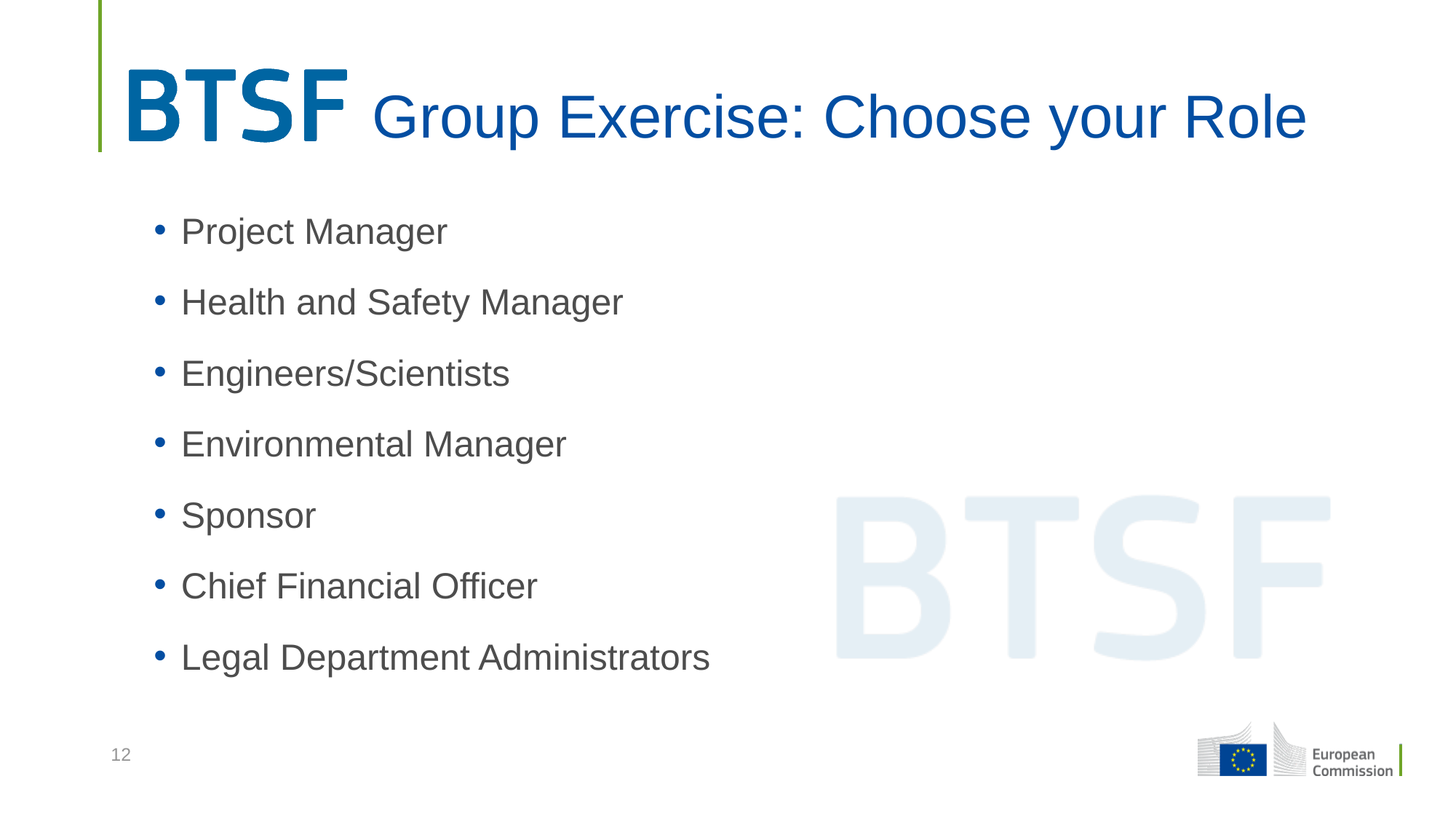

# Group Exercise: Choose your Role
Project Manager
Health and Safety Manager
Engineers/Scientists
Environmental Manager
Sponsor
Chief Financial Officer
Legal Department Administrators

12